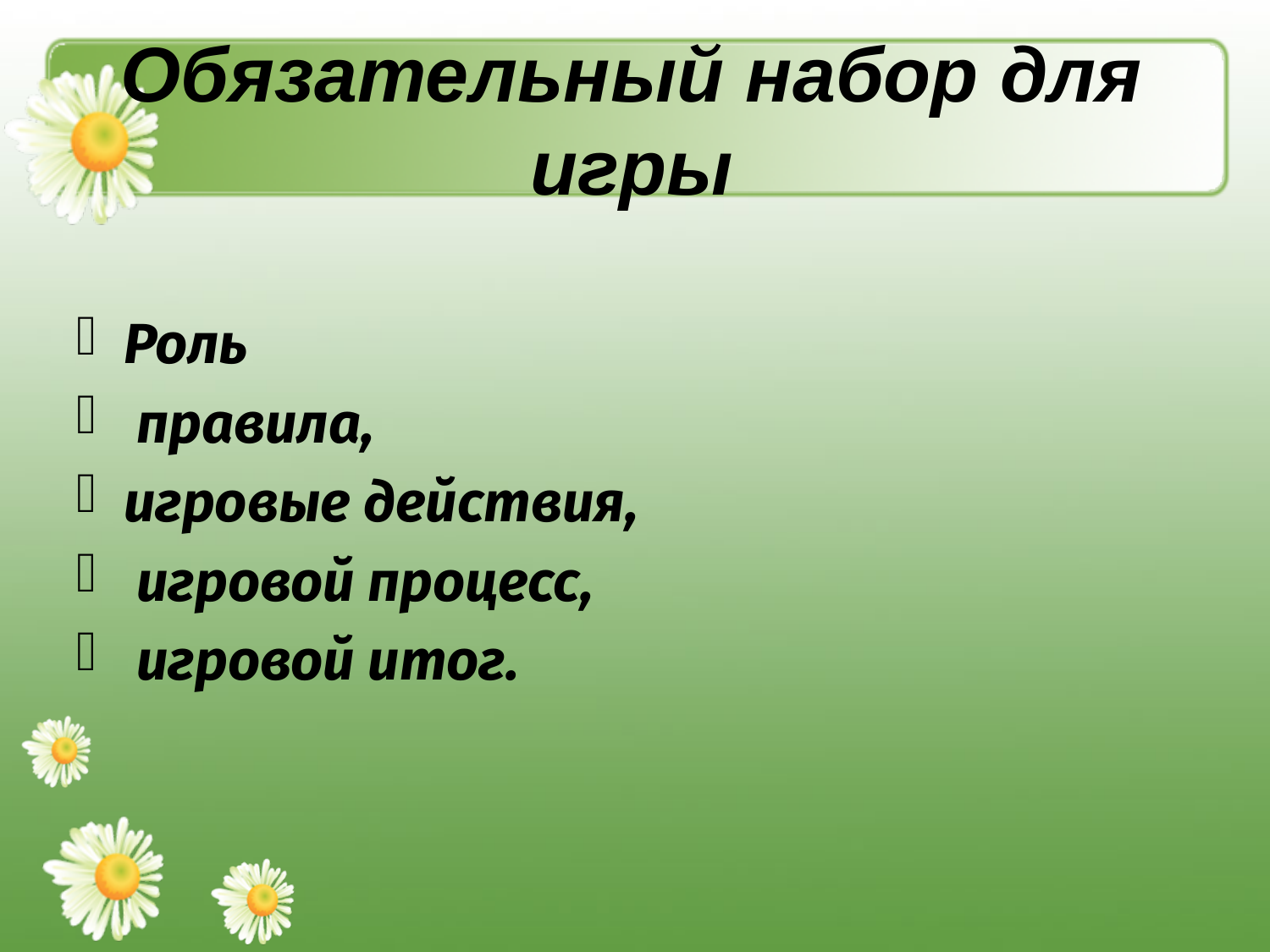

# Обязательный набор для игры

Роль
 правила,
игровые действия,
 игровой процесс,
 игровой итог.